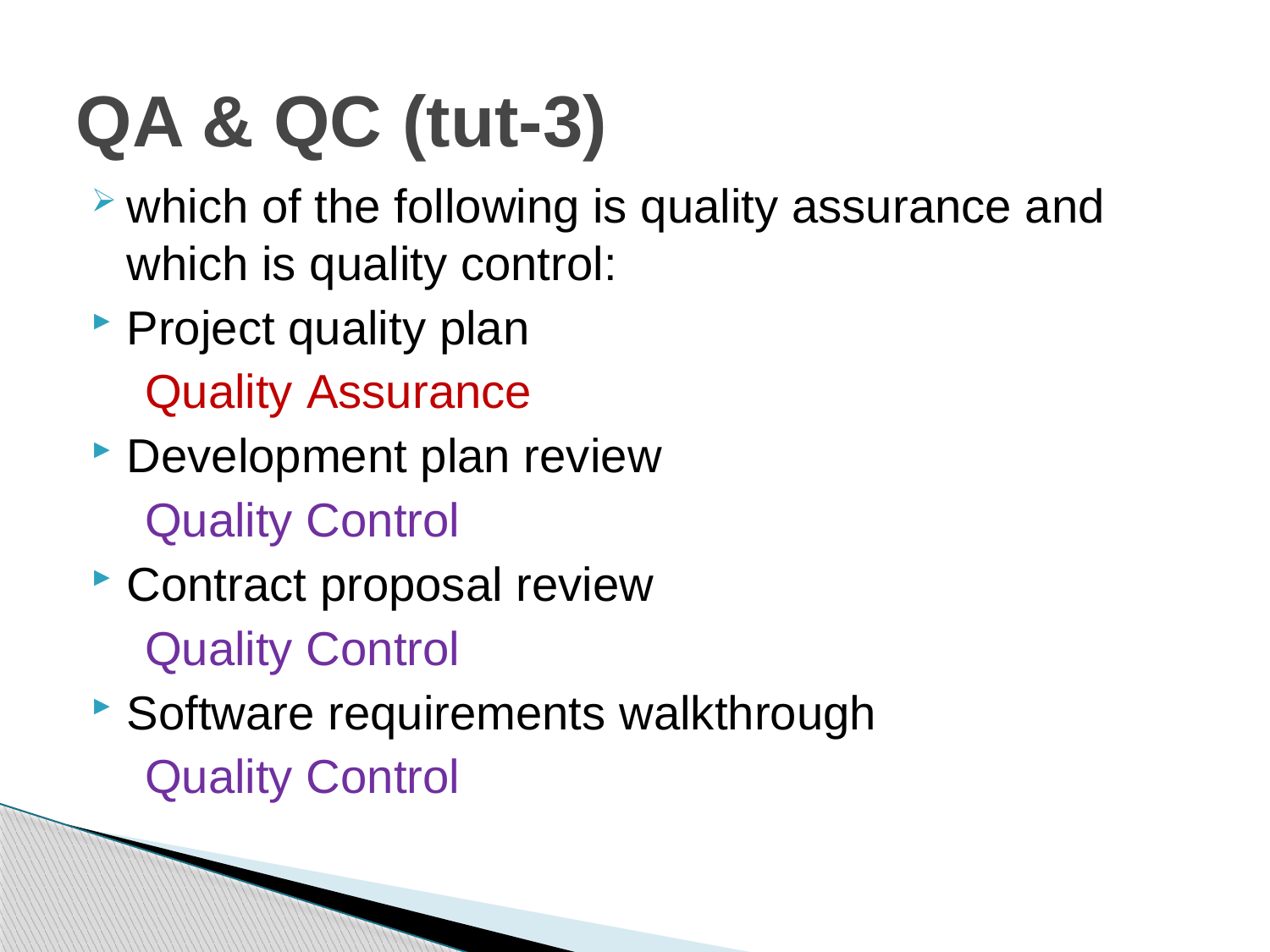

# QA & QC (tut-3)
which of the following is quality assurance and which is quality control:
Project quality plan
    Quality Assurance
Development plan review
    Quality Control
Contract proposal review
    Quality Control
Software requirements walkthrough
    Quality Control